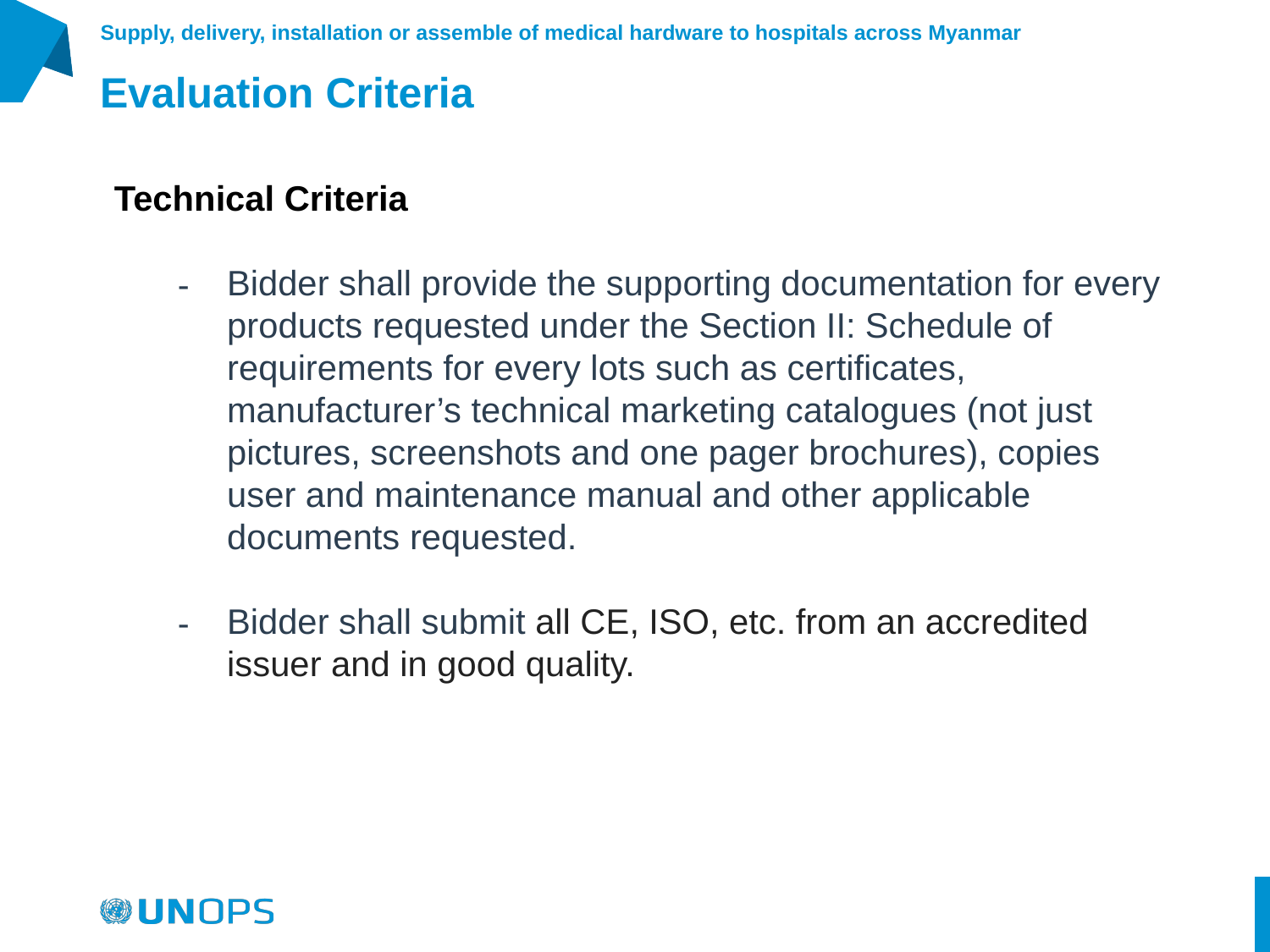

# Evaluation Criteria
Supply, delivery, installation or assemble of medical hardware to hospitals across Myanmar
Technical Criteria

Bidder shall provide the supporting documentation for every products requested under the Section II: Schedule of requirements for every lots such as certificates, manufacturer’s technical marketing catalogues (not just pictures, screenshots and one pager brochures), copies user and maintenance manual and other applicable documents requested.

Bidder shall submit all CE, ISO, etc. from an accredited issuer and in good quality.